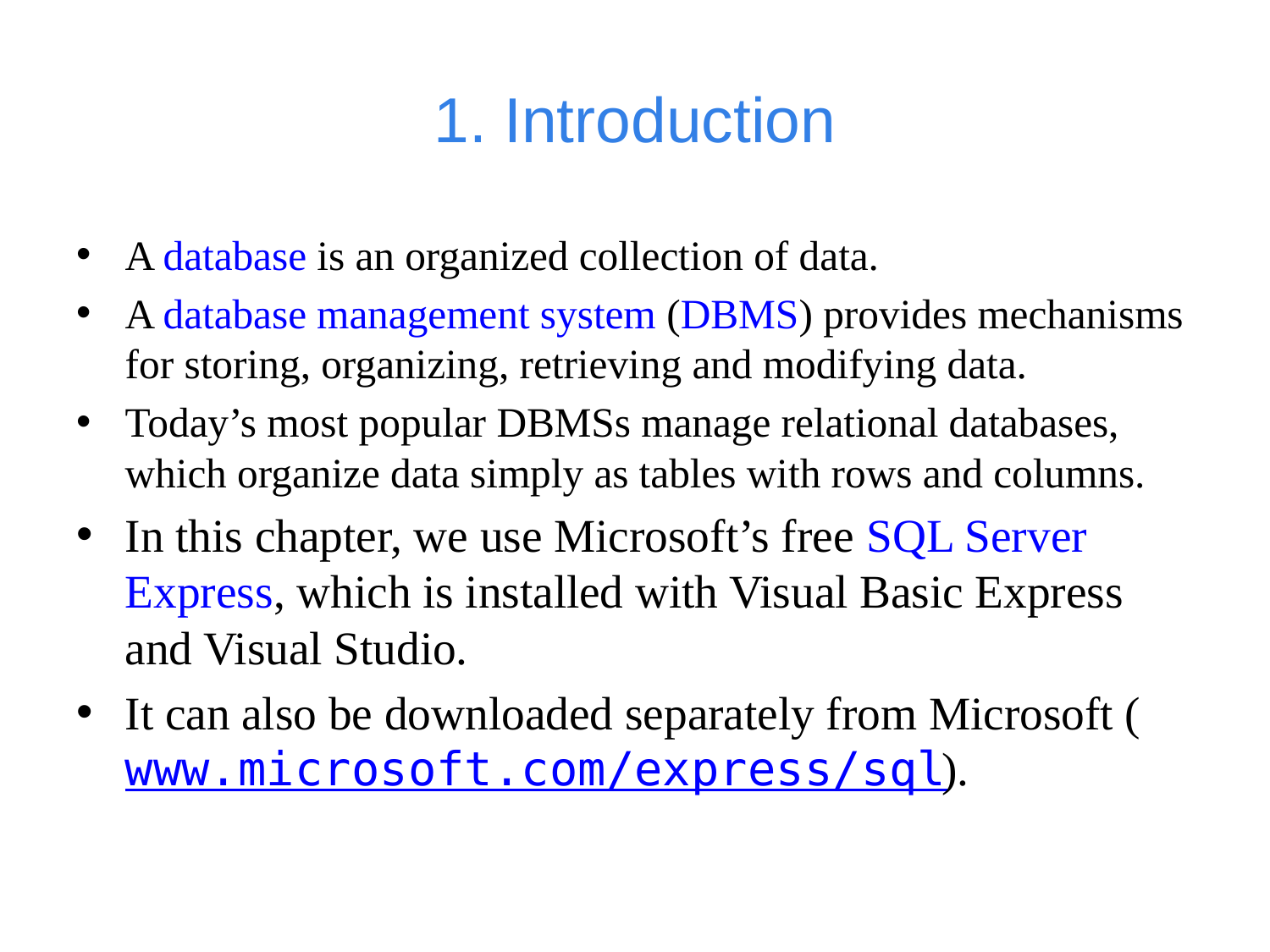

# 1. Introduction
A database is an organized collection of data.
A database management system (DBMS) provides mechanisms for storing, organizing, retrieving and modifying data.
Today’s most popular DBMSs manage relational databases, which organize data simply as tables with rows and columns.
In this chapter, we use Microsoft’s free SQL Server Express, which is installed with Visual Basic Express and Visual Studio.
It can also be downloaded separately from Microsoft (www.microsoft.com/express/sql).